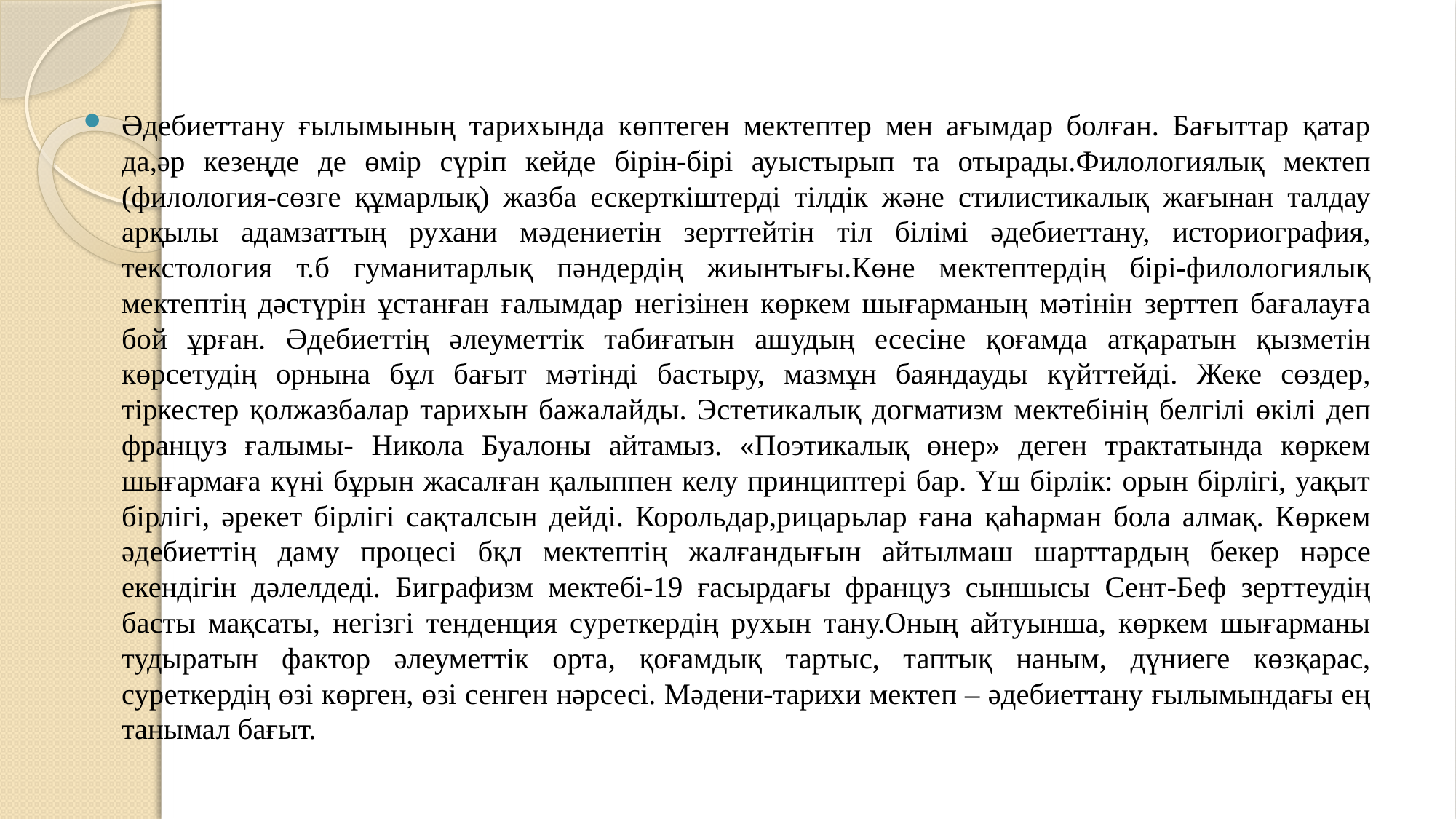

Әдебиеттану ғылымының тарихында көптеген мектептер мен ағымдар болған. Бағыттар қатар да,әр кезеңде де өмір сүріп кейде бірін-бірі ауыстырып та отырады.Филологиялық мектеп (филология-сөзге құмарлық) жазба ескерткіштерді тілдік және стилистикалық жағынан талдау арқылы адамзаттың рухани мәдениетін зерттейтін тіл білімі әдебиеттану, историография, текстология т.б гуманитарлық пәндердің жиынтығы.Көне мектептердің бірі-филологиялық мектептің дәстүрін ұстанған ғалымдар негізінен көркем шығарманың мәтінін зерттеп бағалауға бой ұрған. Әдебиеттің әлеуметтік табиғатын ашудың есесіне қоғамда атқаратын қызметін көрсетудің орнына бұл бағыт мәтінді бастыру, мазмұн баяндауды күйттейді. Жеке сөздер, тіркестер қолжазбалар тарихын бажалайды. Эстетикалық догматизм мектебінің белгілі өкілі деп француз ғалымы- Никола Буалоны айтамыз. «Поэтикалық өнер» деген трактатында көркем шығармаға күні бұрын жасалған қалыппен келу принциптері бар. Үш бірлік: орын бірлігі, уақыт бірлігі, әрекет бірлігі сақталсын дейді. Корольдар,рицарьлар ғана қаһарман бола алмақ. Көркем әдебиеттің даму процесі бқл мектептің жалғандығын айтылмаш шарттардың бекер нәрсе екендігін дәлелдеді. Биграфизм мектебі-19 ғасырдағы француз сыншысы Сент-Беф зерттеудің басты мақсаты, негізгі тенденция суреткердің рухын тану.Оның айтуынша, көркем шығарманы тудыратын фактор әлеуметтік орта, қоғамдық тартыс, таптық наным, дүниеге көзқарас, суреткердің өзі көрген, өзі сенген нәрсесі. Мәдени-тарихи мектеп – әдебиеттану ғылымындағы ең танымал бағыт.